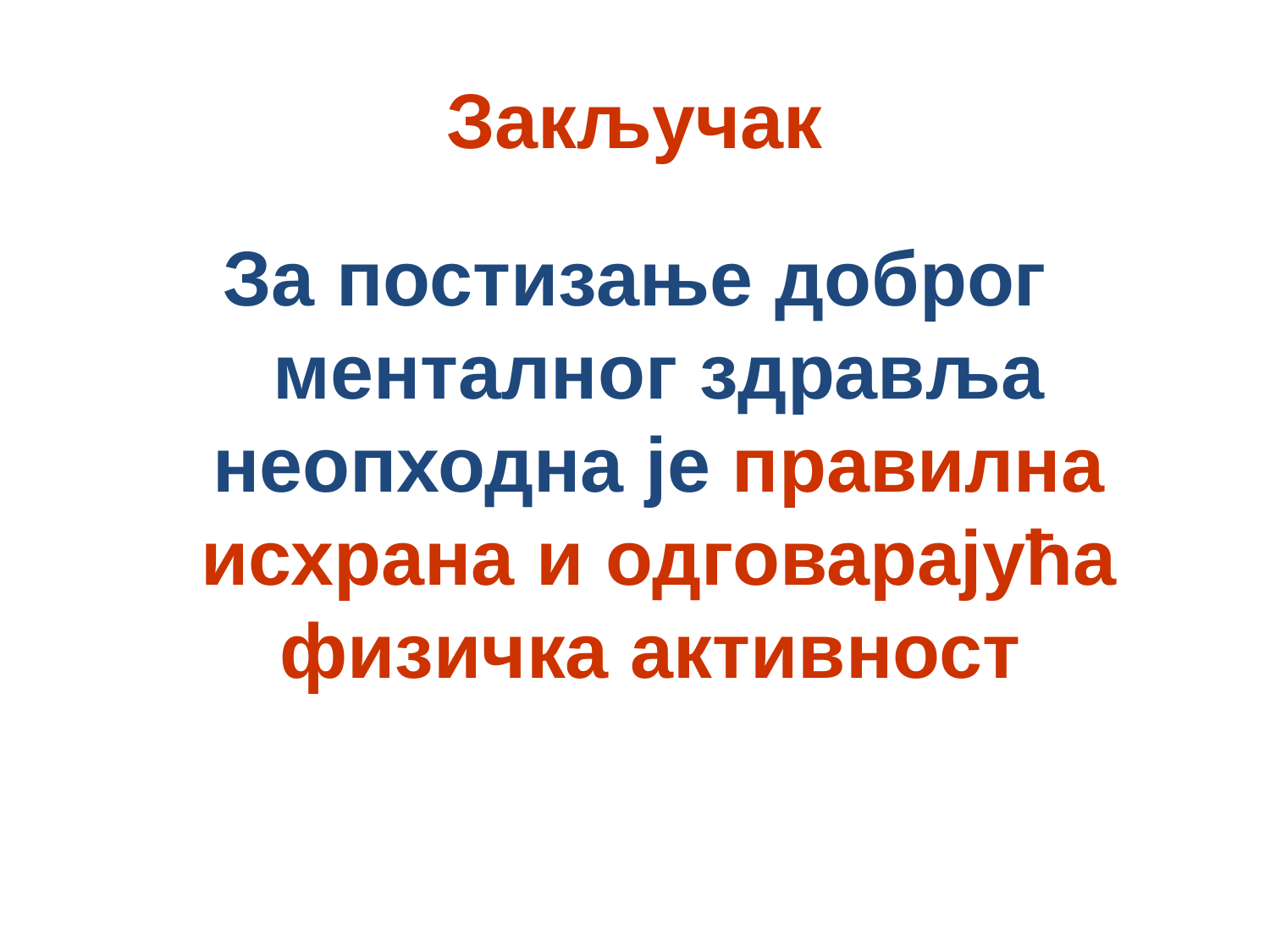

# Закључак
За постизање доброг менталног здравља неопходна је правилна исхрана и одговарајућа физичка активност